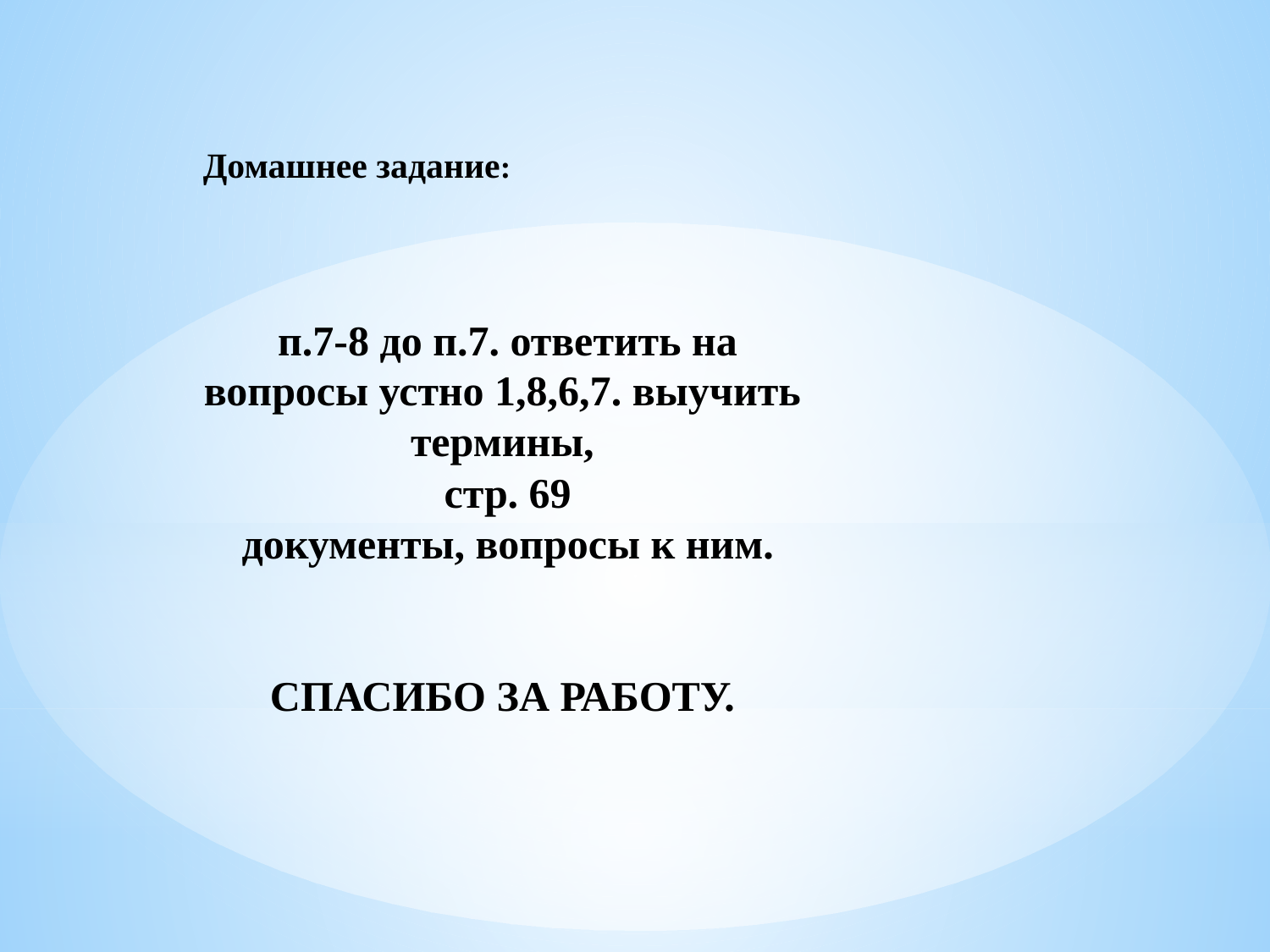

Домашнее задание:

 п.7-8 до п.7. ответить на вопросы устно 1,8,6,7. выучить термины,
 стр. 69
 документы, вопросы к ним.

СПАСИБО ЗА РАБОТУ.